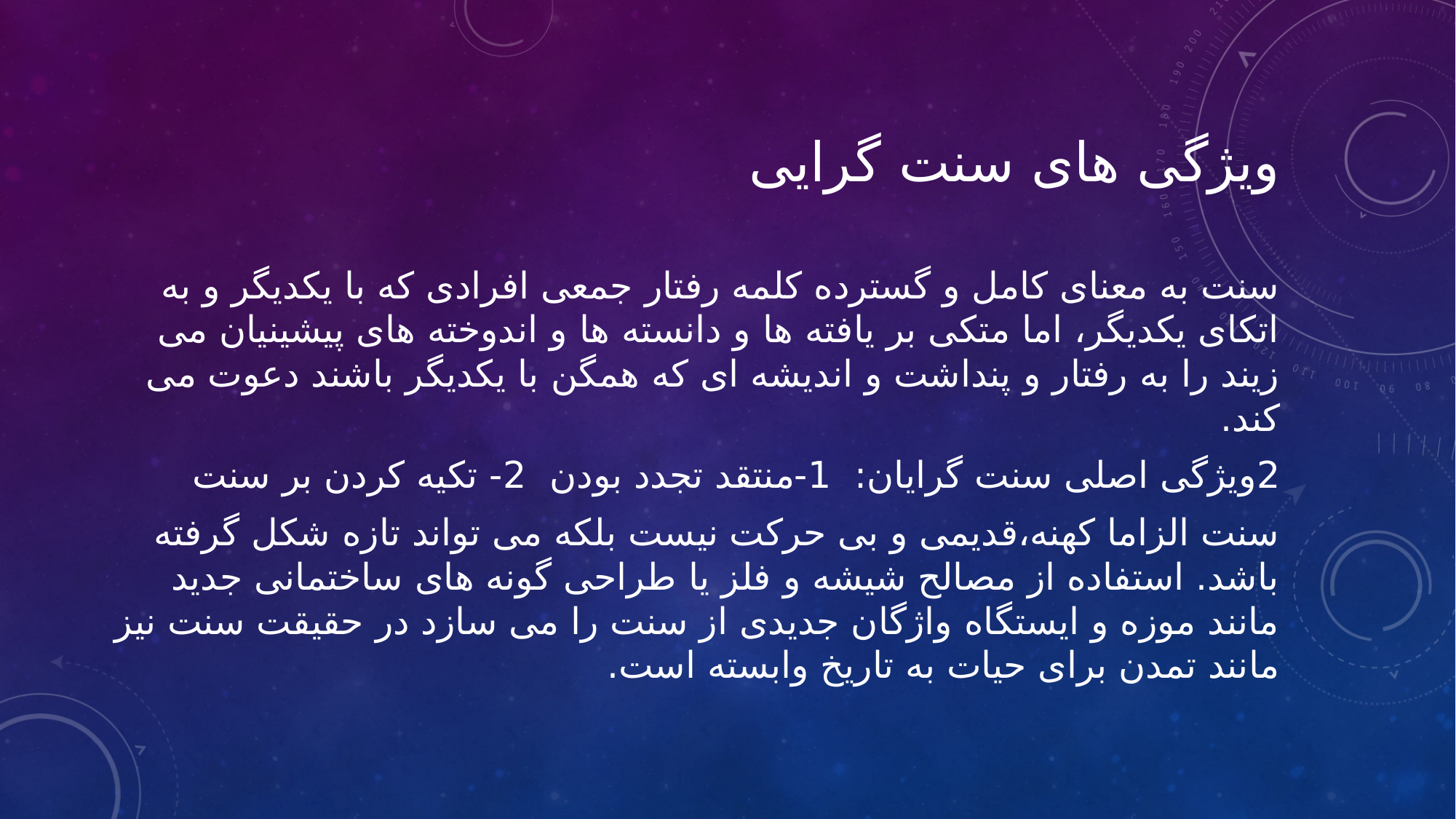

# ویژگی های سنت گرایی
سنت به معنای کامل و گسترده کلمه رفتار جمعی افرادی که با یکدیگر و به اتکای یکدیگر، اما متکی بر یافته ها و دانسته ها و اندوخته های پیشینیان می زیند را به رفتار و پنداشت و اندیشه ای که همگن با یکدیگر باشند دعوت می کند.
2ویژگی اصلی سنت گرایان:  1-منتقد تجدد بودن  2- تکیه کردن بر سنت
سنت الزاما کهنه،قدیمی و بی حرکت نیست بلکه می تواند تازه شکل گرفته باشد. استفاده از مصالح شیشه و فلز یا طراحی گونه های ساختمانی جدید مانند موزه و ایستگاه واژگان جدیدی از سنت را می سازد در حقیقت سنت نیز مانند تمدن برای حیات به تاریخ وابسته است.